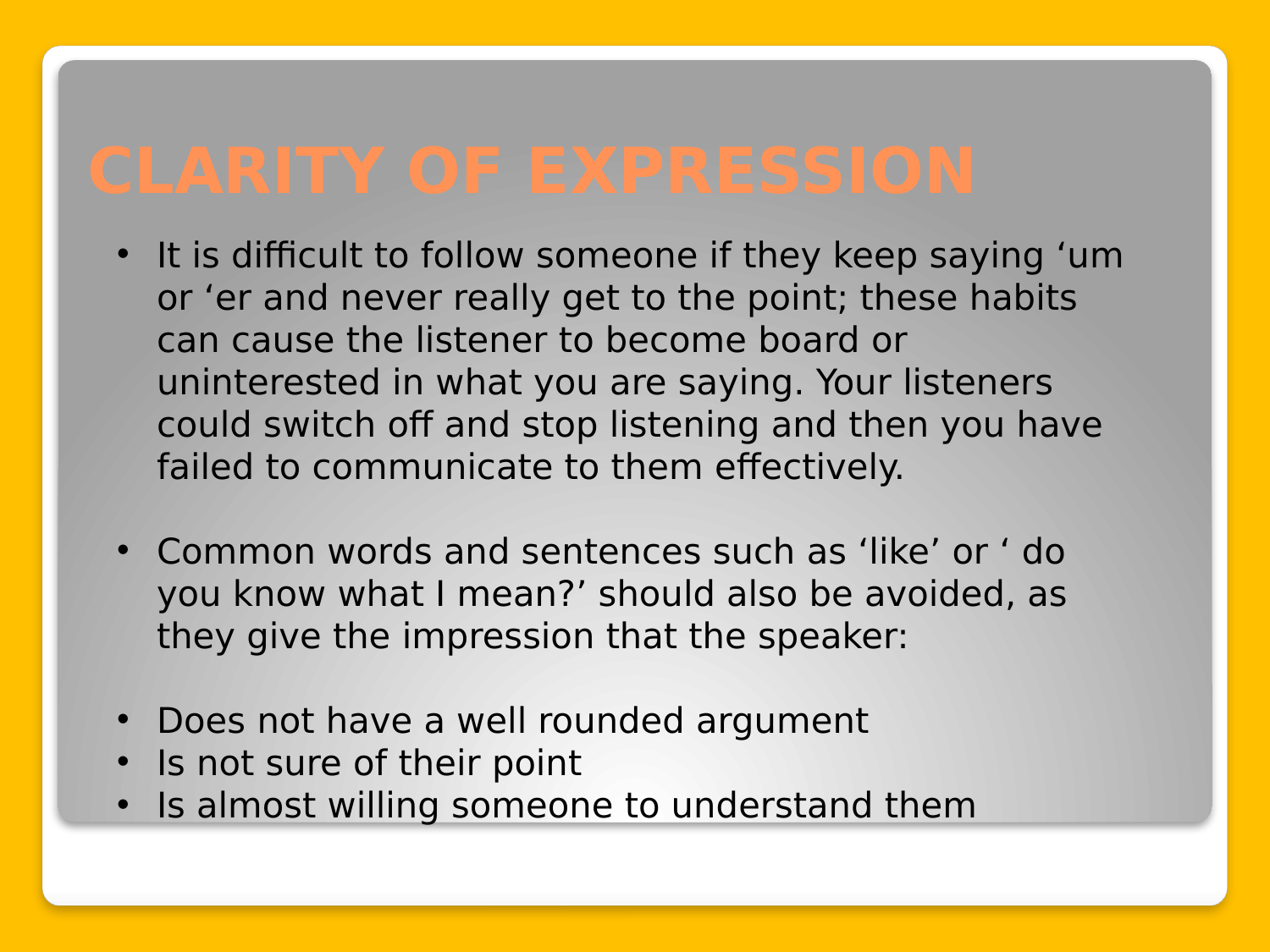

# CLARITY OF EXPRESSION
It is difficult to follow someone if they keep saying ‘um or ‘er and never really get to the point; these habits can cause the listener to become board or uninterested in what you are saying. Your listeners could switch off and stop listening and then you have failed to communicate to them effectively.

Common words and sentences such as ‘like’ or ‘ do you know what I mean?’ should also be avoided, as they give the impression that the speaker:

Does not have a well rounded argument
Is not sure of their point
Is almost willing someone to understand them